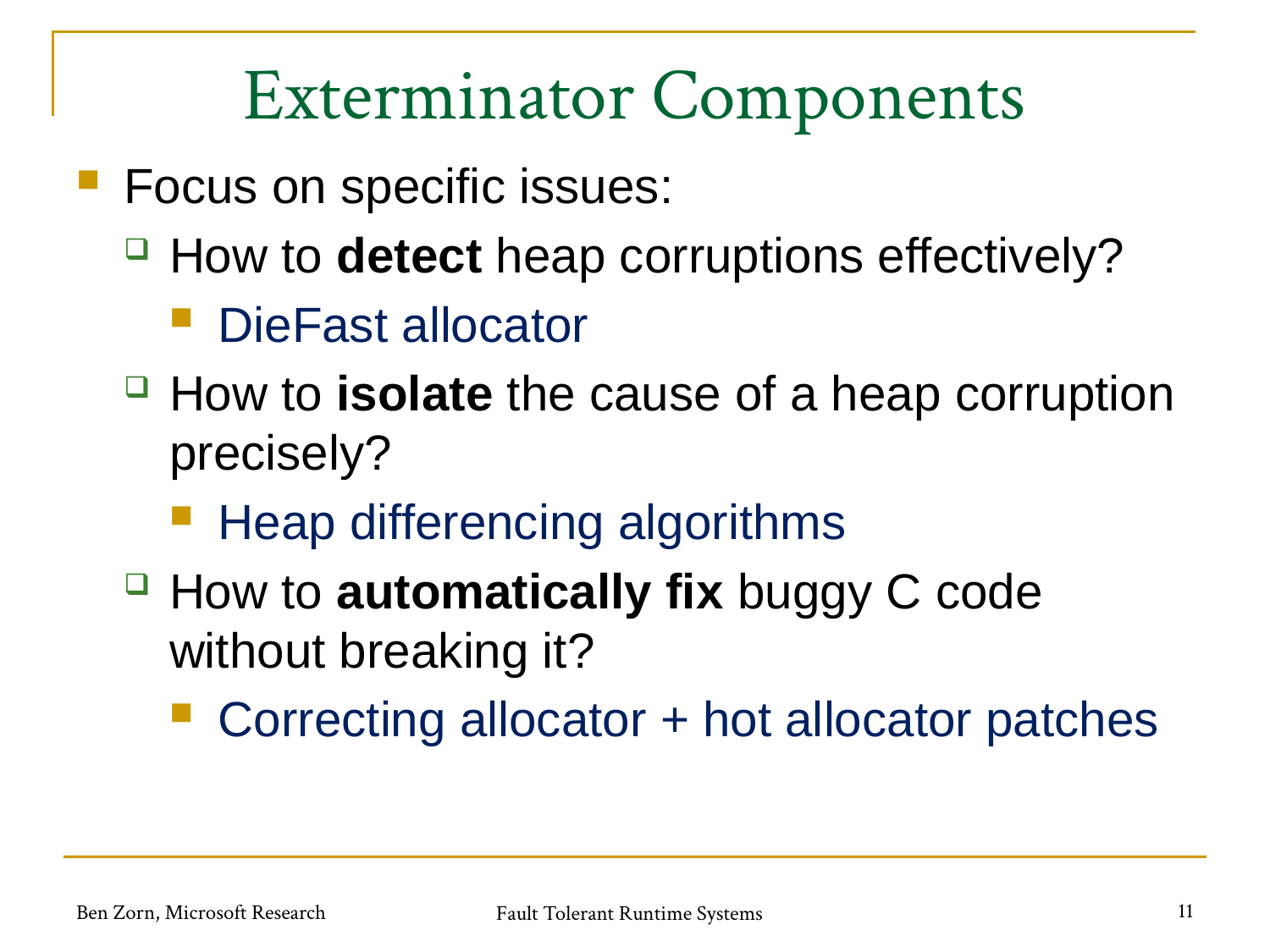

# Exterminator Components
Focus on specific issues:
How to detect heap corruptions effectively?
DieFast allocator
How to isolate the cause of a heap corruption precisely?
Heap differencing algorithms
How to automatically fix buggy C code without breaking it?
Correcting allocator + hot allocator patches

Ben Zorn, Microsoft Research
11
Fault Tolerant Runtime Systems